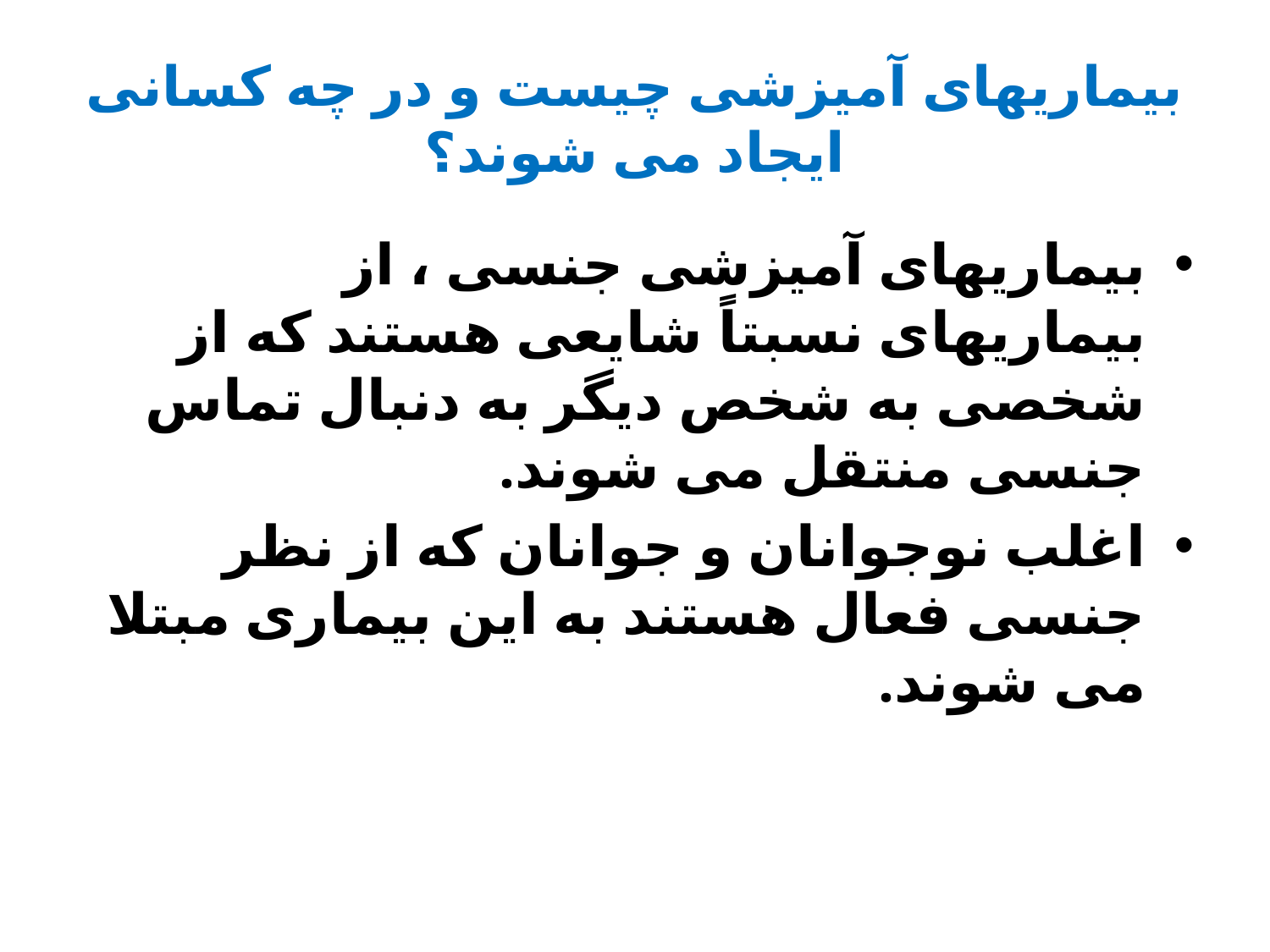

# بیماریهای آمیزشی چیست و در چه کسانی ایجاد می شوند؟
بیماریهای آمیزشی جنسی ، از بیماریهای نسبتاً شایعی هستند که از شخصی به شخص دیگر به دنبال تماس جنسی منتقل می شوند.
اغلب نوجوانان و جوانان که از نظر جنسی فعال هستند به این بیماری مبتلا می شوند.